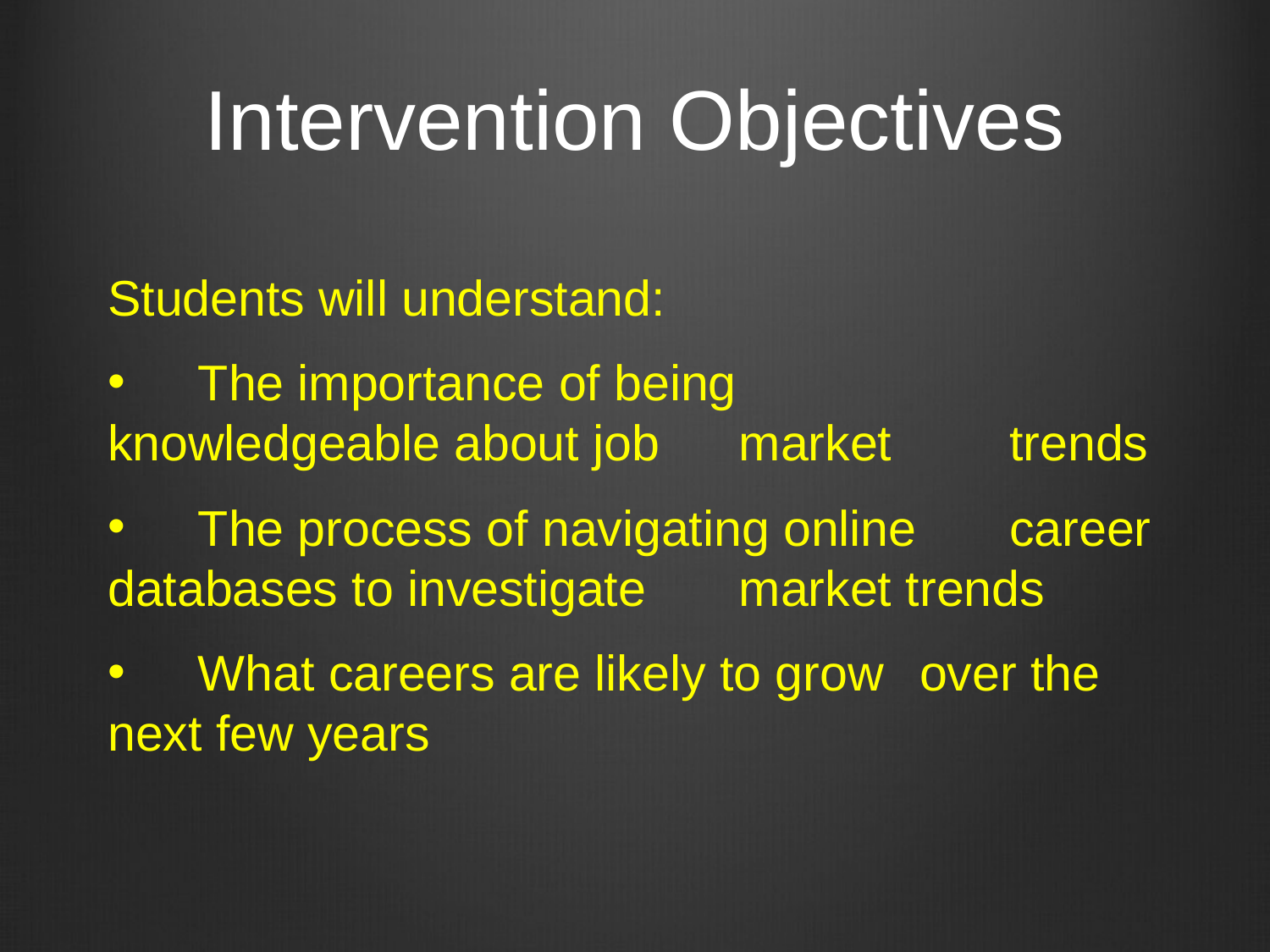

# Intervention Objectives
Students will understand:
	The importance of being 	knowledgeable about job 	market     	trends
	The process of navigating online 	career databases to investigate 	market trends
	What careers are likely to grow 	over the next few years